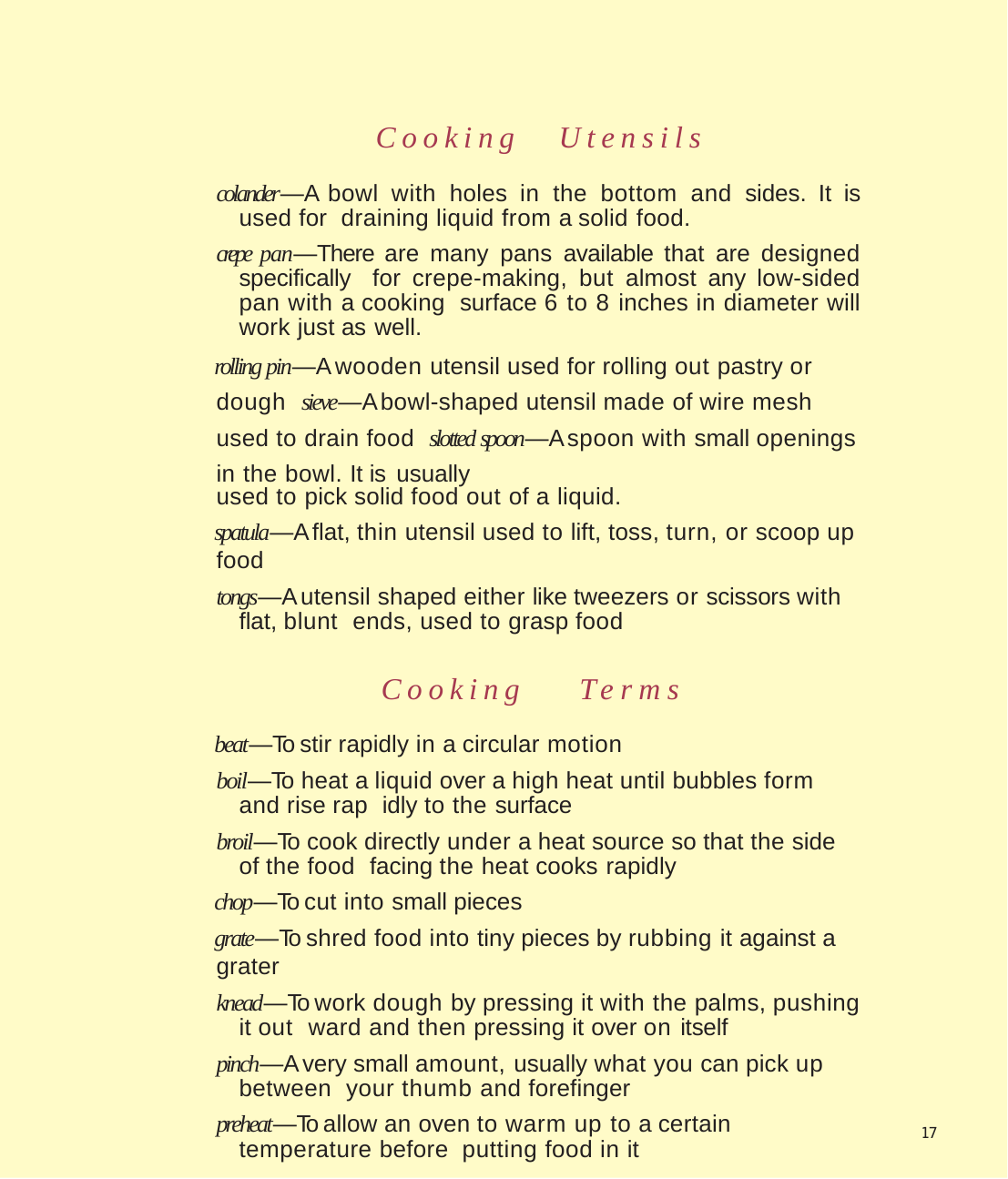

Cooking	Utensils
colander—A bowl with holes in the bottom and sides. It is used for  draining liquid from a solid food.
crepe pan—There are many pans available that are designed specifically  for crepe-making, but almost any low-sided pan with a cooking  surface 6 to 8 inches in diameter will work just as well.
rolling pin—A wooden utensil used for rolling out pastry or dough  sieve—A bowl-shaped utensil made of wire mesh used to drain food  slotted spoon—A spoon with small openings in the bowl. It is usually
used to pick solid food out of a liquid.
spatula—A flat, thin utensil used to lift, toss, turn, or scoop up food
tongs—A utensil shaped either like tweezers or scissors with flat, blunt  ends, used to grasp food

Cooking	Terms
beat—To stir rapidly in a circular motion
boil—To heat a liquid over a high heat until bubbles form and rise rap­  idly to the surface
broil—To cook directly under a heat source so that the side of the food  facing the heat cooks rapidly
chop—To cut into small pieces
grate—To shred food into tiny pieces by rubbing it against a grater
knead—To work dough by pressing it with the palms, pushing it out­  ward and then pressing it over on itself
pinch—A very small amount, usually what you can pick up between  your thumb and forefinger
preheat—To allow an oven to warm up to a certain temperature before  putting food in it
17